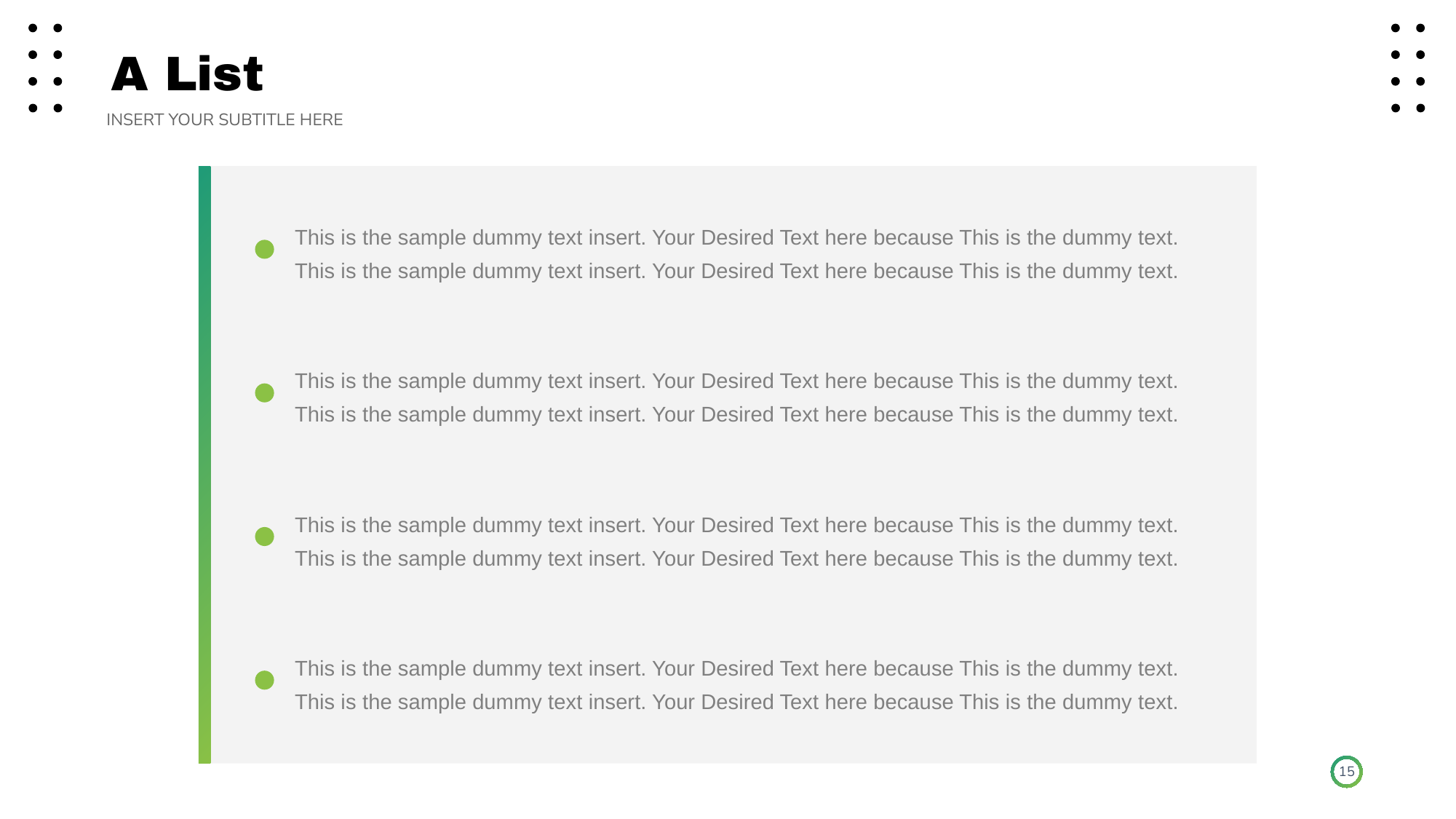

A List
INSERT YOUR SUBTITLE HERE

This is the sample dummy text insert. Your Desired Text here because This is the dummy text. This is the sample dummy text insert. Your Desired Text here because This is the dummy text.

This is the sample dummy text insert. Your Desired Text here because This is the dummy text. This is the sample dummy text insert. Your Desired Text here because This is the dummy text.

This is the sample dummy text insert. Your Desired Text here because This is the dummy text. This is the sample dummy text insert. Your Desired Text here because This is the dummy text.

This is the sample dummy text insert. Your Desired Text here because This is the dummy text. This is the sample dummy text insert. Your Desired Text here because This is the dummy text.